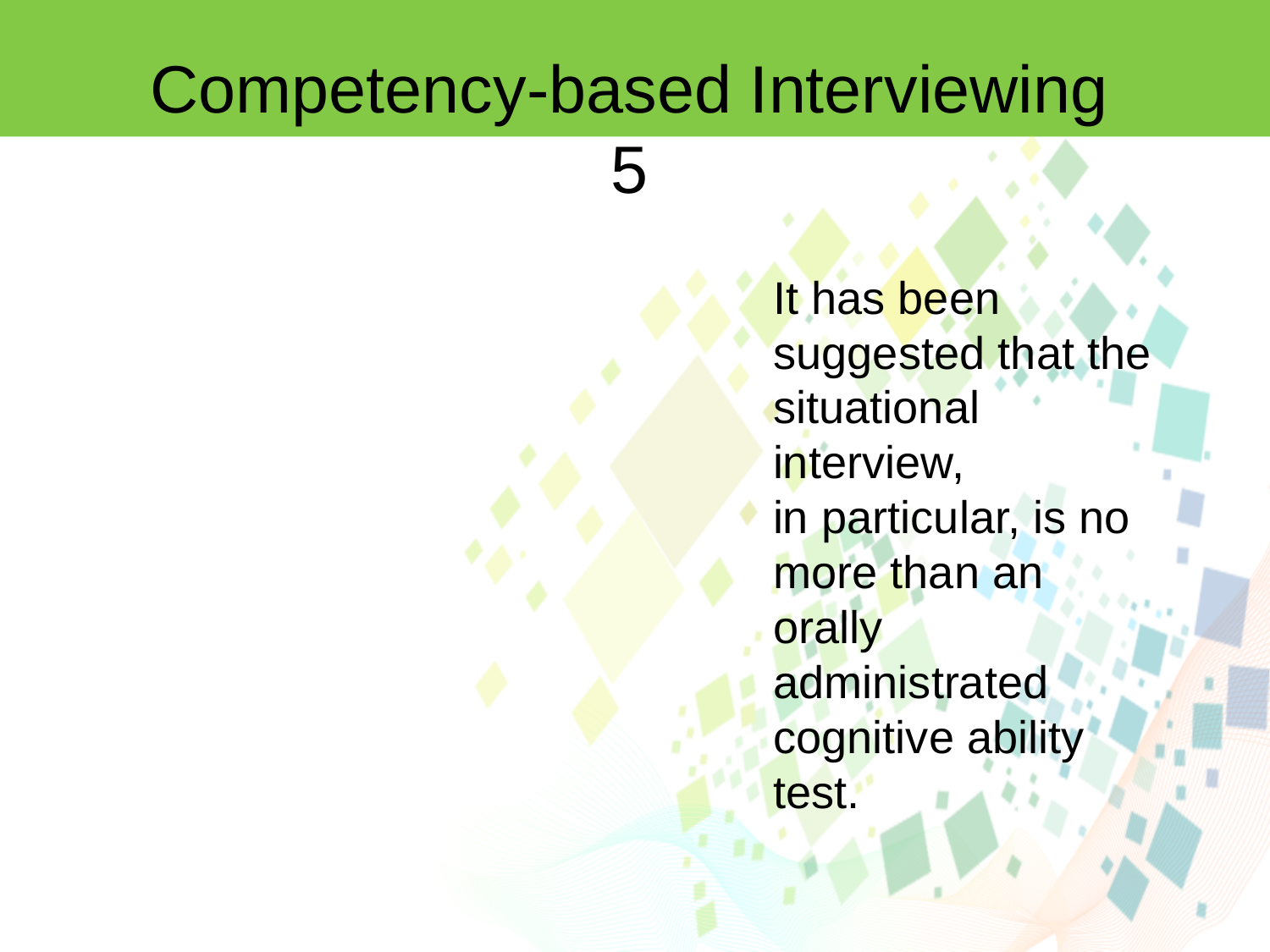

Competency-based Interviewing 5
It has been suggested that the situational interview,
in particular, is no more than an orally administrated cognitive ability test.